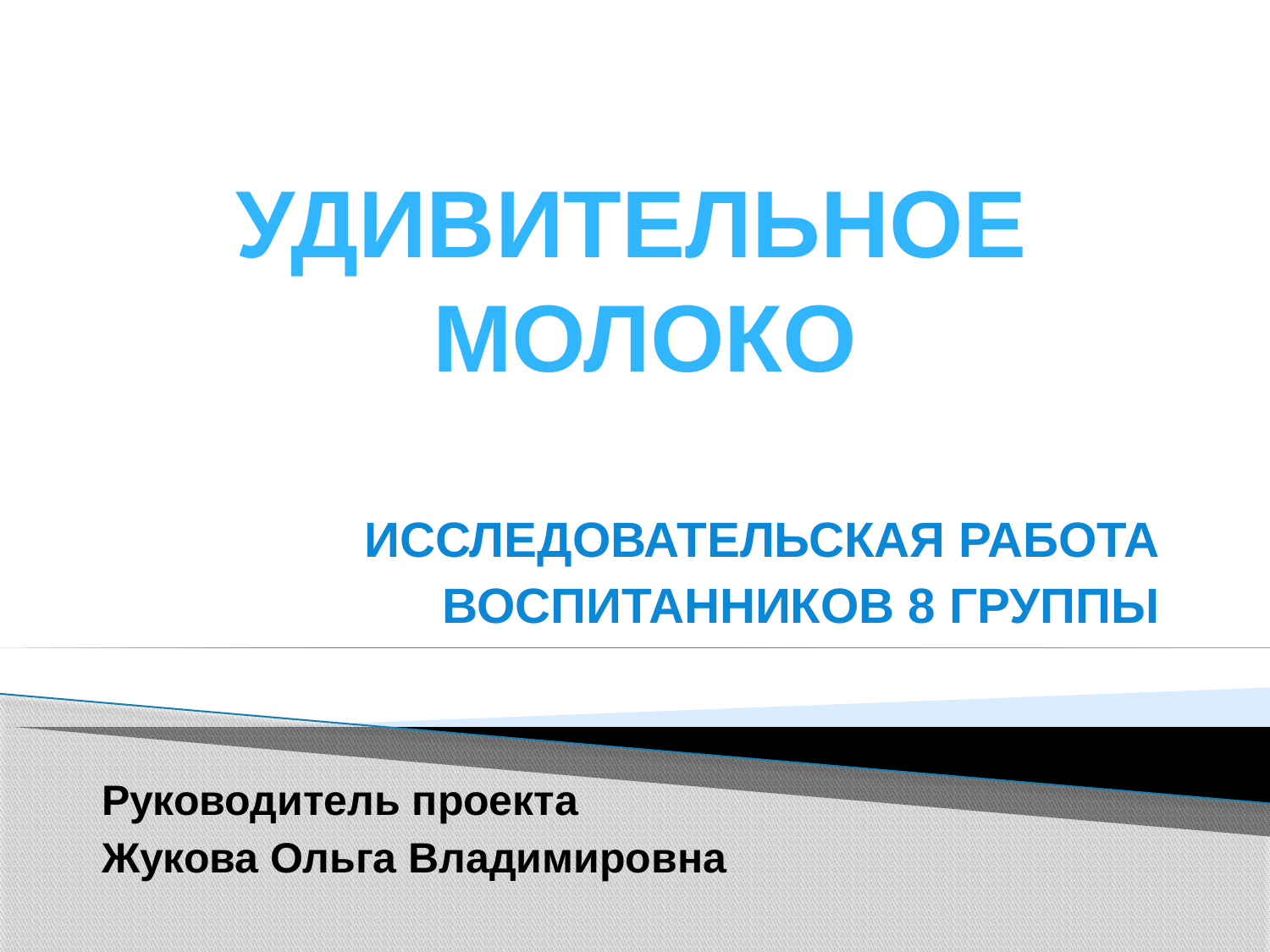

УДИВИТЕЛЬНОЕ
МОЛОКО
#
ИССЛЕДОВАТЕЛЬСКАЯ РАБОТА
ВОСПИТАННИКОВ 8 ГРУППЫ

Руководитель проекта
Жукова Ольга Владимировна